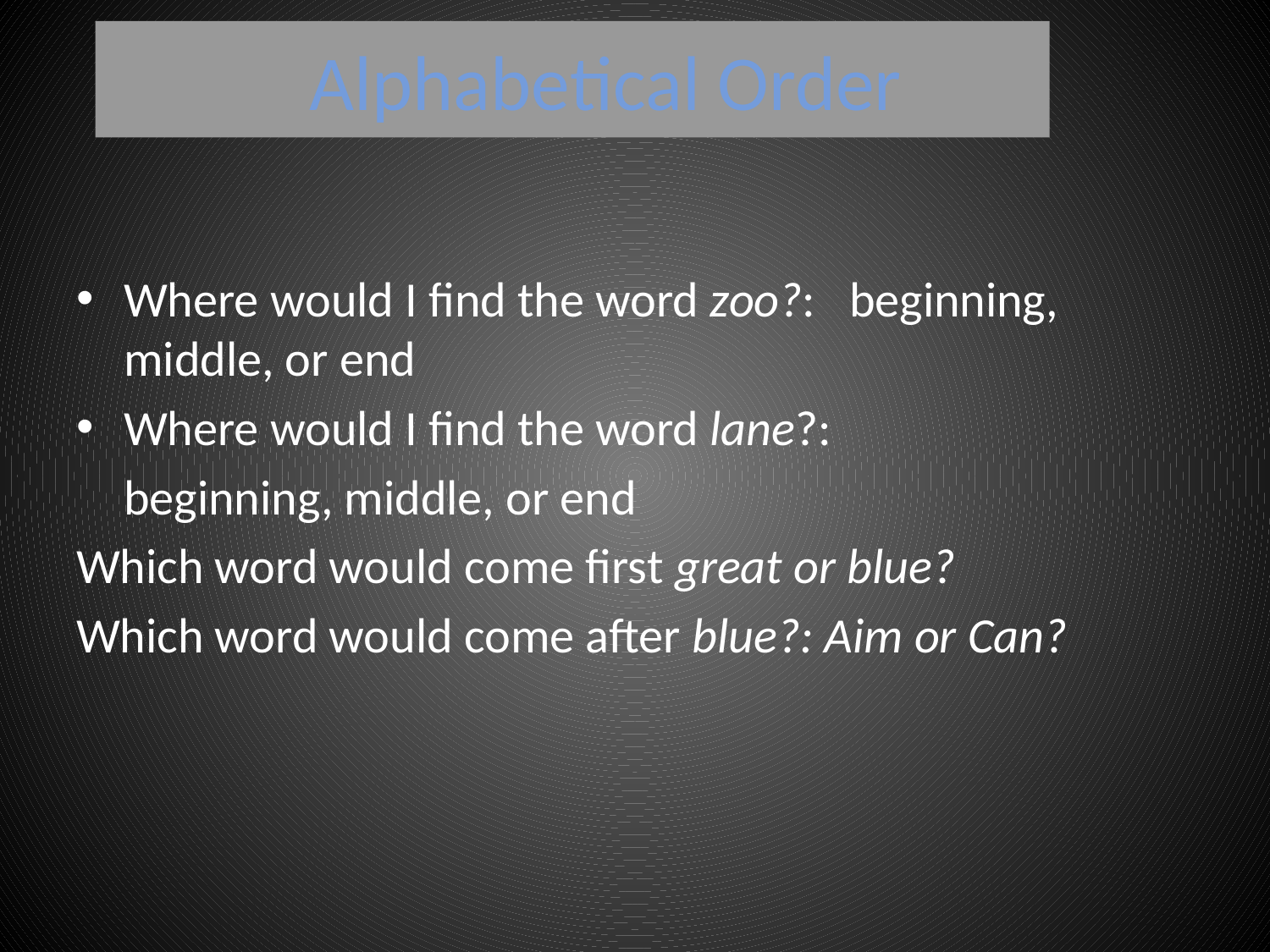

# Alphabetical Order
Where would I find the word zoo?:   beginning, middle, or end
Where would I find the word lane?:
	beginning, middle, or end
Which word would come first great or blue?
Which word would come after blue?: Aim or Can?